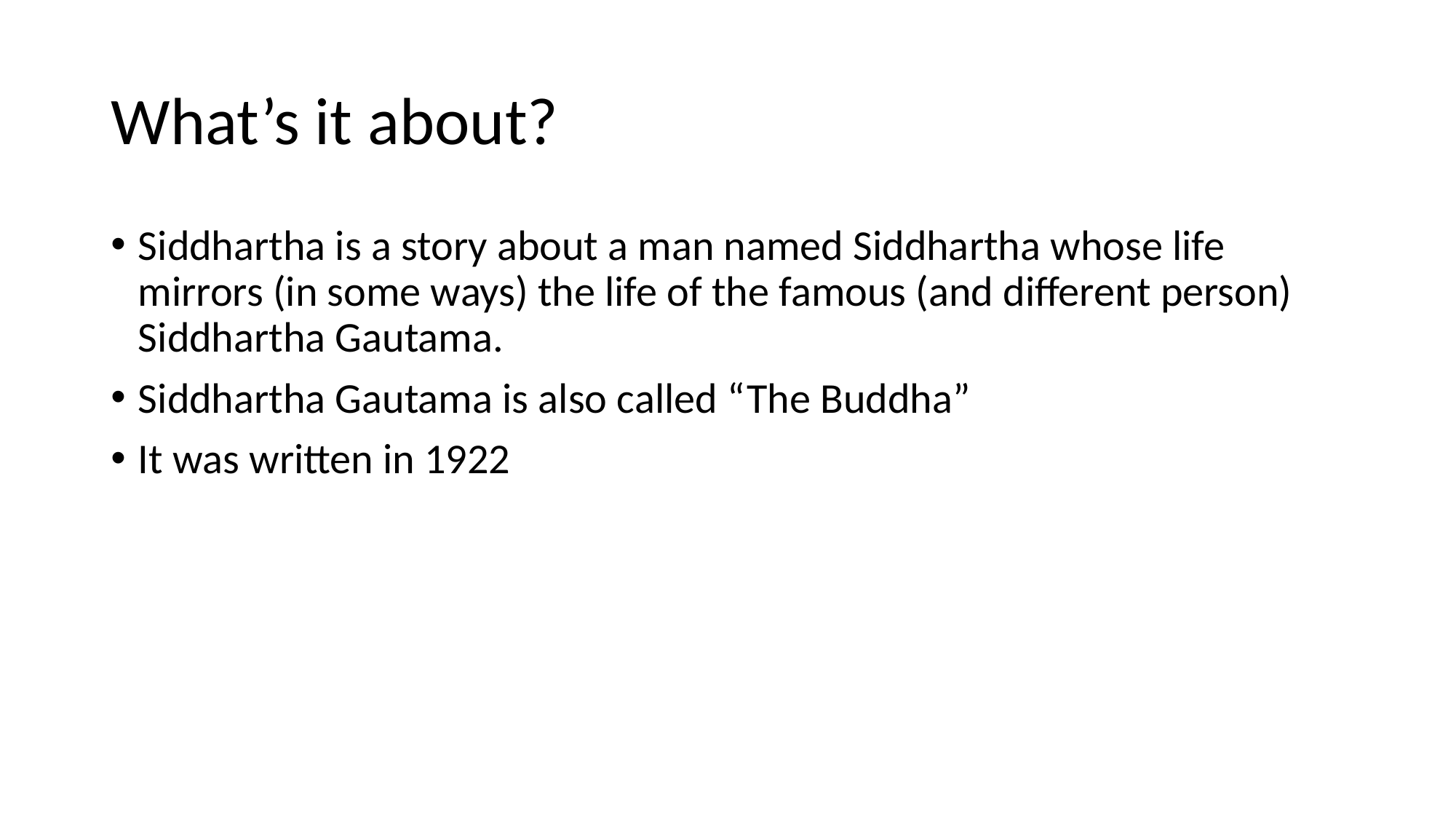

# What’s it about?
Siddhartha is a story about a man named Siddhartha whose life mirrors (in some ways) the life of the famous (and different person) Siddhartha Gautama.
Siddhartha Gautama is also called “The Buddha”
It was written in 1922